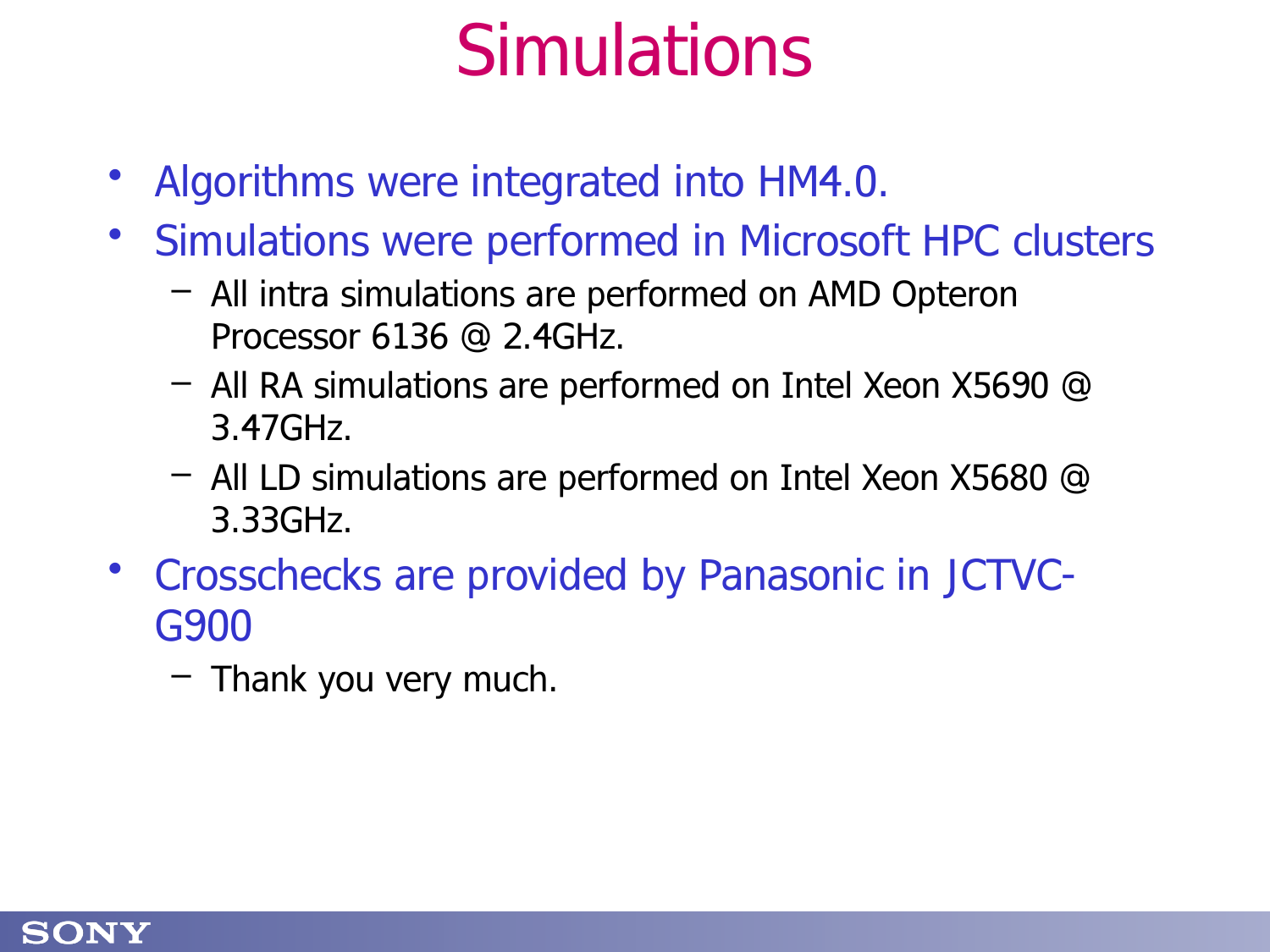

# Simulations
Algorithms were integrated into HM4.0.
Simulations were performed in Microsoft HPC clusters
All intra simulations are performed on AMD Opteron Processor 6136 @ 2.4GHz.
All RA simulations are performed on Intel Xeon X5690 @ 3.47GHz.
All LD simulations are performed on Intel Xeon X5680 @ 3.33GHz.
Crosschecks are provided by Panasonic in JCTVC-G900
Thank you very much.